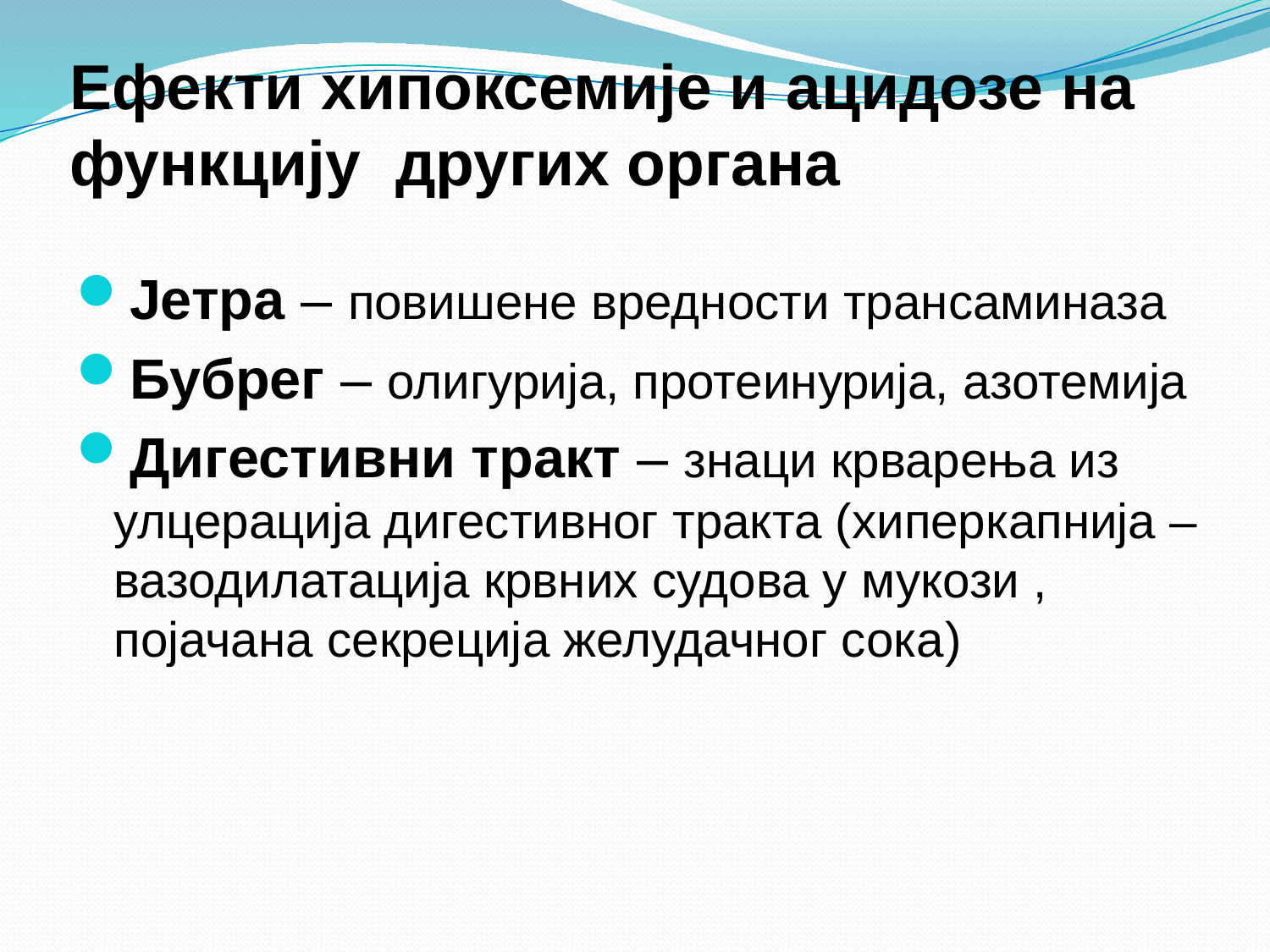

# Ефекти хипоксемије и ацидозе на функцију  других органа
Јетра – повишене вредности трансаминаза
Бубрег – олигурија, протеинурија, азотемија
Дигестивни тракт – знаци крварења из улцерација дигестивног тракта (хиперкапнија – вазодилатација крвних судова у мукози , појачана секреција желудачног сока)